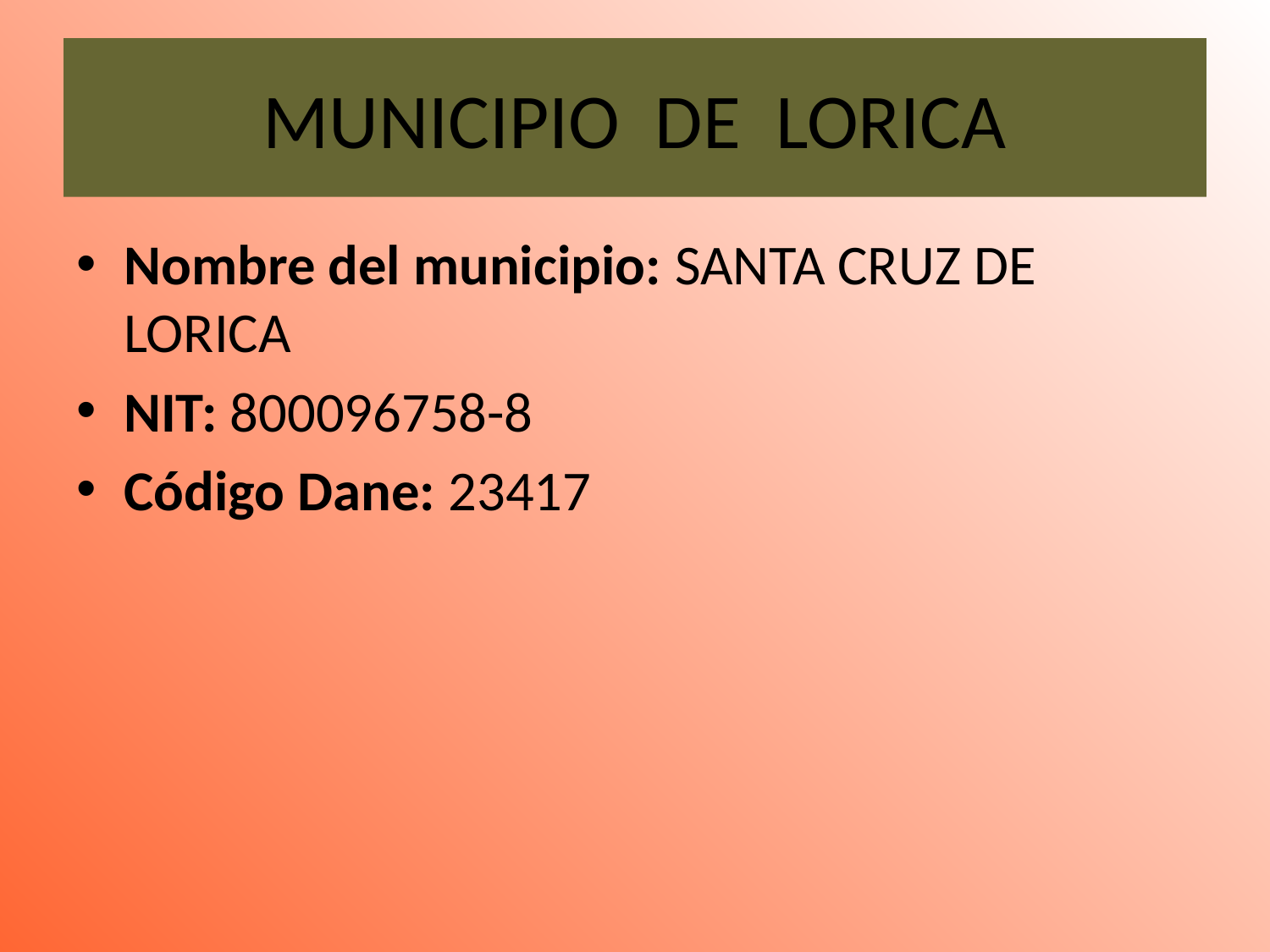

# MUNICIPIO  DE  LORICA
Nombre del municipio: SANTA CRUZ DE LORICA
NIT: 800096758-8
Código Dane: 23417